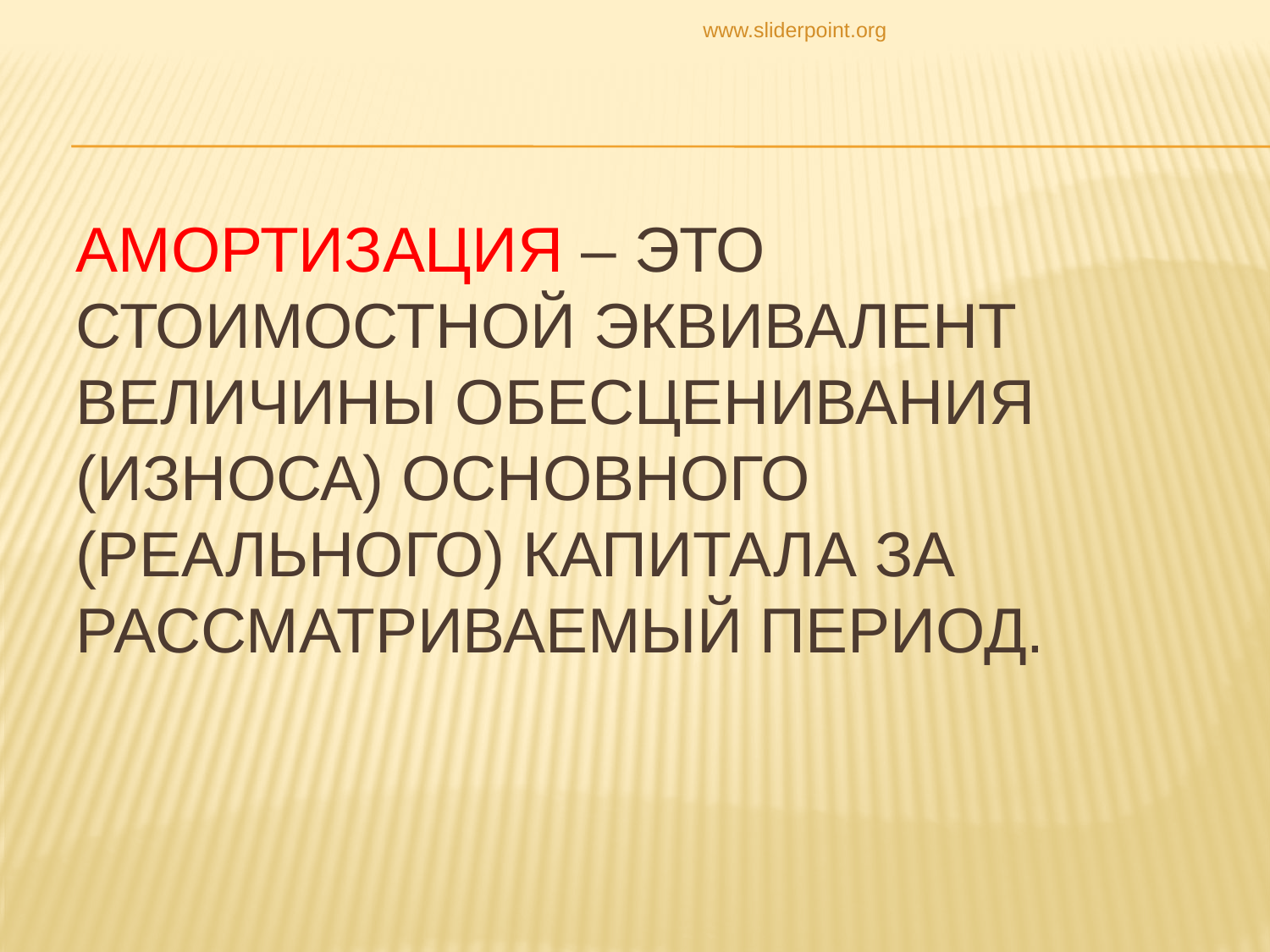

www.sliderpoint.org
# Амортизация – это стоимостной эквивалент величины обесценивания (износа) основного (реального) капитала за рассматриваемый период.